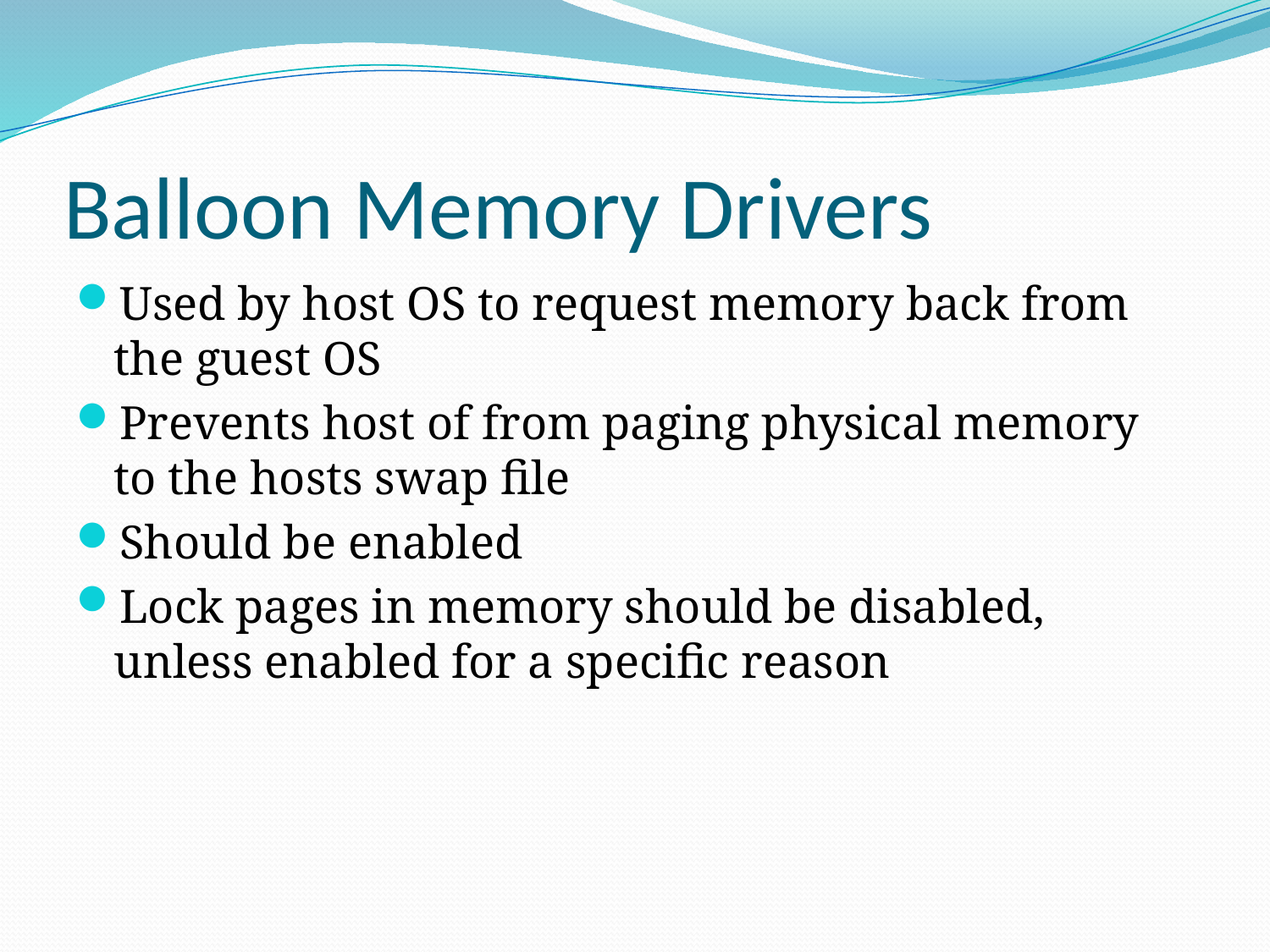

# Balloon Memory Drivers
Used by host OS to request memory back from the guest OS
Prevents host of from paging physical memory to the hosts swap file
Should be enabled
Lock pages in memory should be disabled, unless enabled for a specific reason